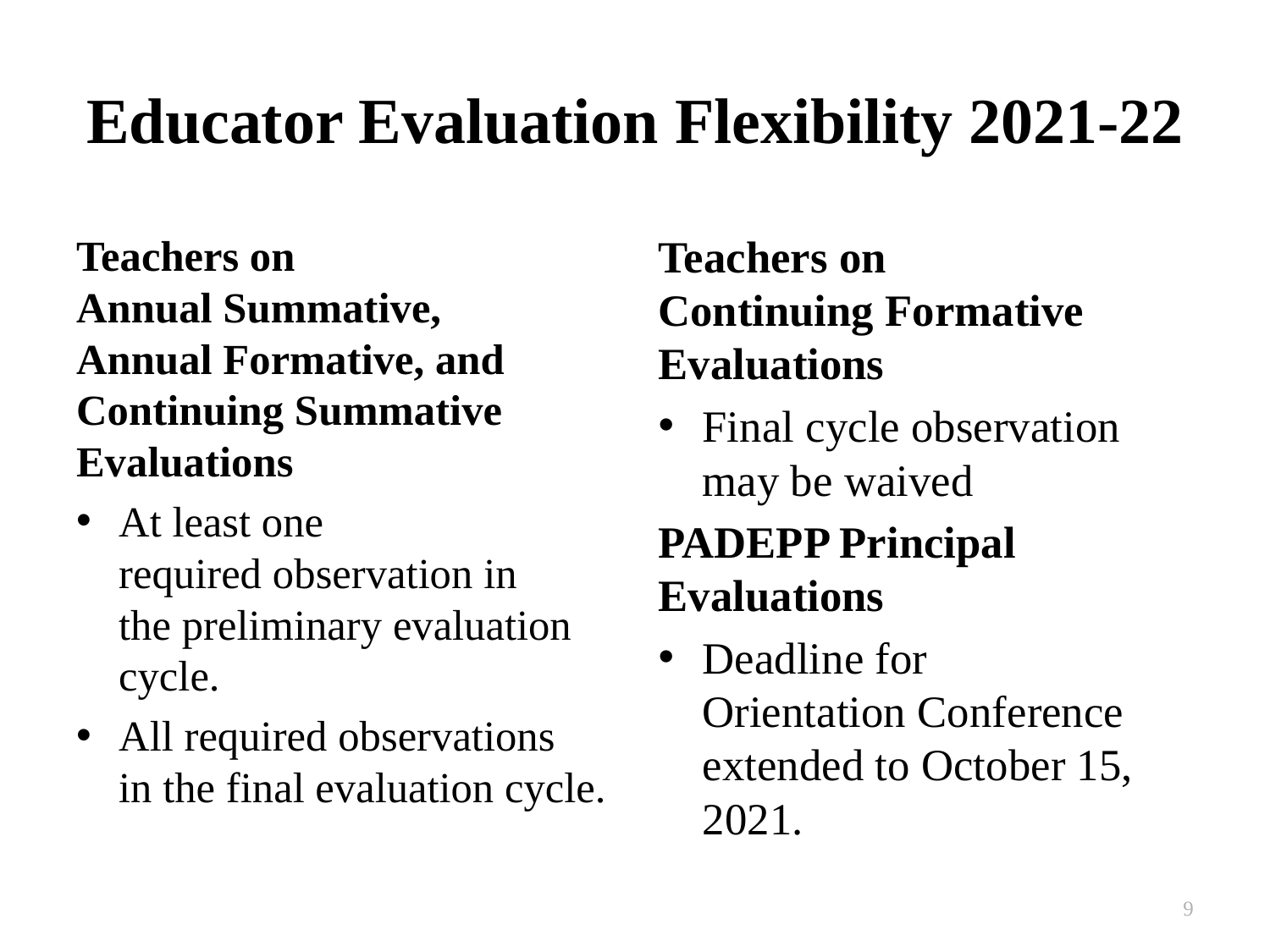

# Educator Evaluation Flexibility 2021-22​
Teachers on Annual Summative, Annual Formative, and Continuing Summative Evaluations​
At least one required observation in the preliminary evaluation cycle.​
All required observations in the final evaluation cycle.

Teachers on Continuing Formative Evaluations​
Final cycle observation may be waived​
PADEPP Principal Evaluations​
Deadline for Orientation Conference extended to October 15, 2021.​
9